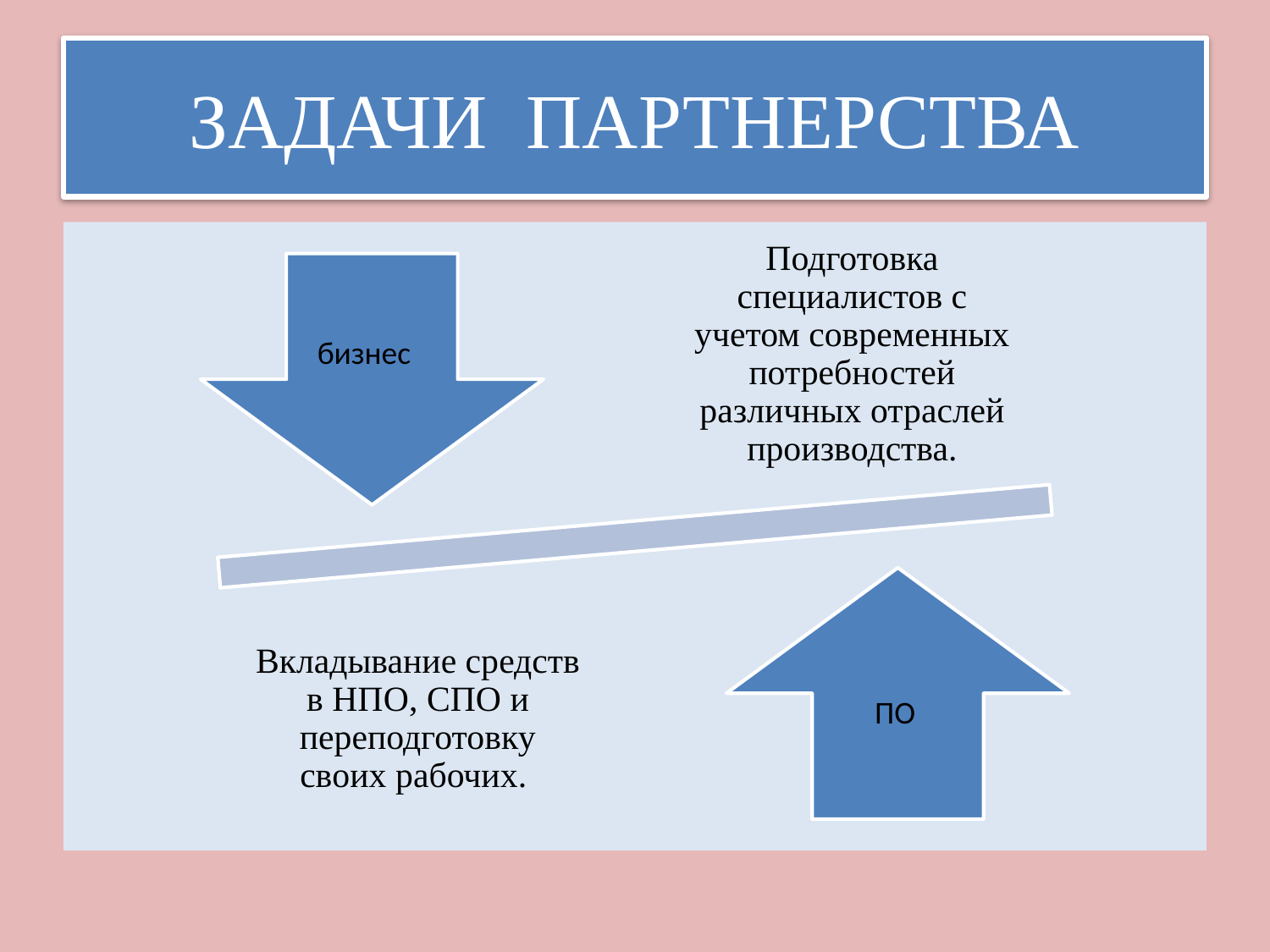

# ЗАДАЧИ  ПАРТНЕРСТВА
Подготовка специалистов с учетом современных потребностей различных отраслей производства.
Вкладывание средств в НПО, СПО и переподготовку своих рабочих.
бизнес
ПО